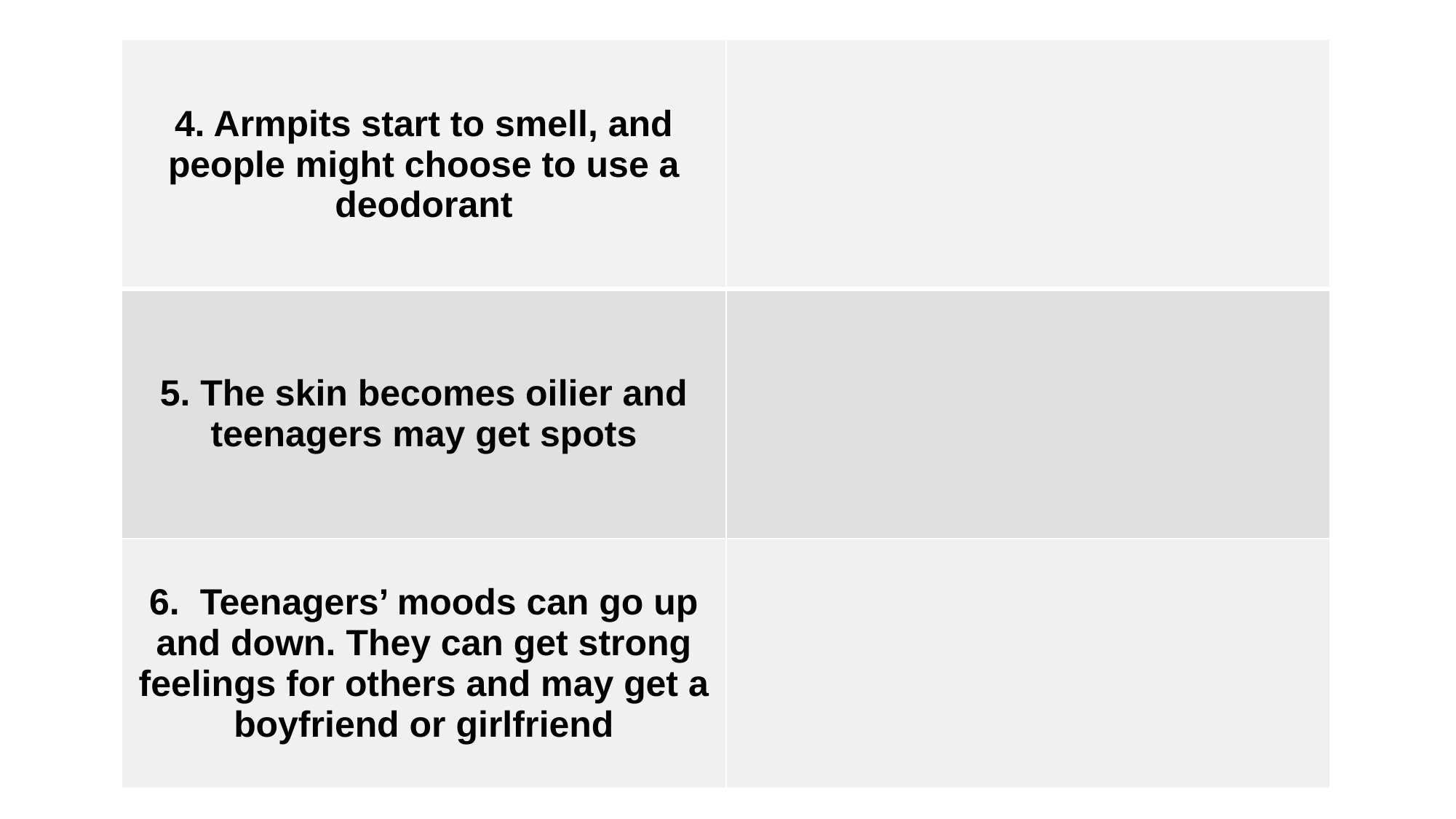

| 4. Armpits start to smell, and people might choose to use a deodorant |  |
| --- | --- |
| 5. The skin becomes oilier and teenagers may get spots |  |
| 6. Teenagers’ moods can go up and down. They can get strong feelings for others and may get a boyfriend or girlfriend |  |